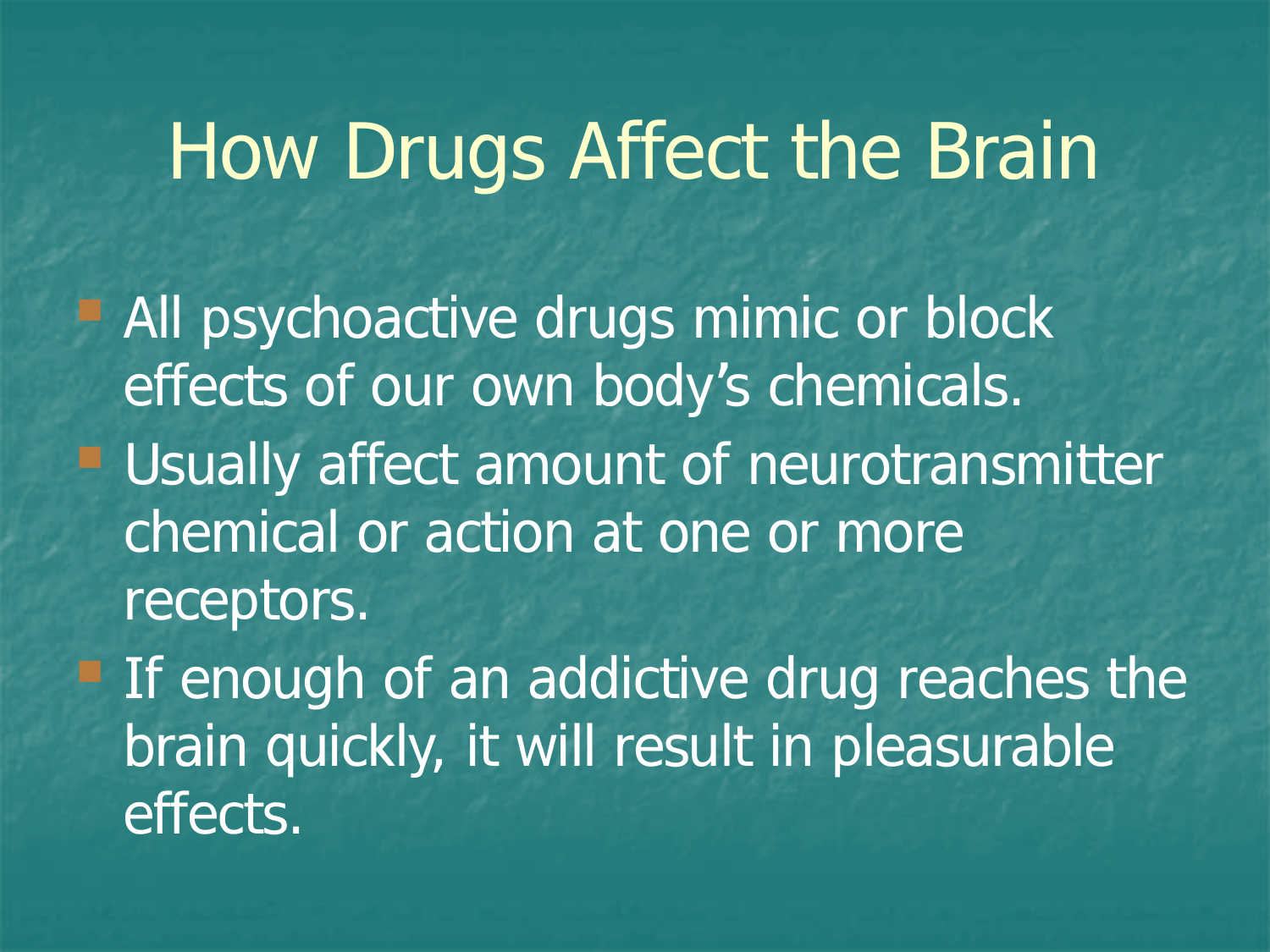

# How Drugs Affect the Brain
All psychoactive drugs mimic or block effects of our own body’s chemicals.
Usually affect amount of neurotransmitter chemical or action at one or more receptors.
If enough of an addictive drug reaches the brain quickly, it will result in pleasurable effects.